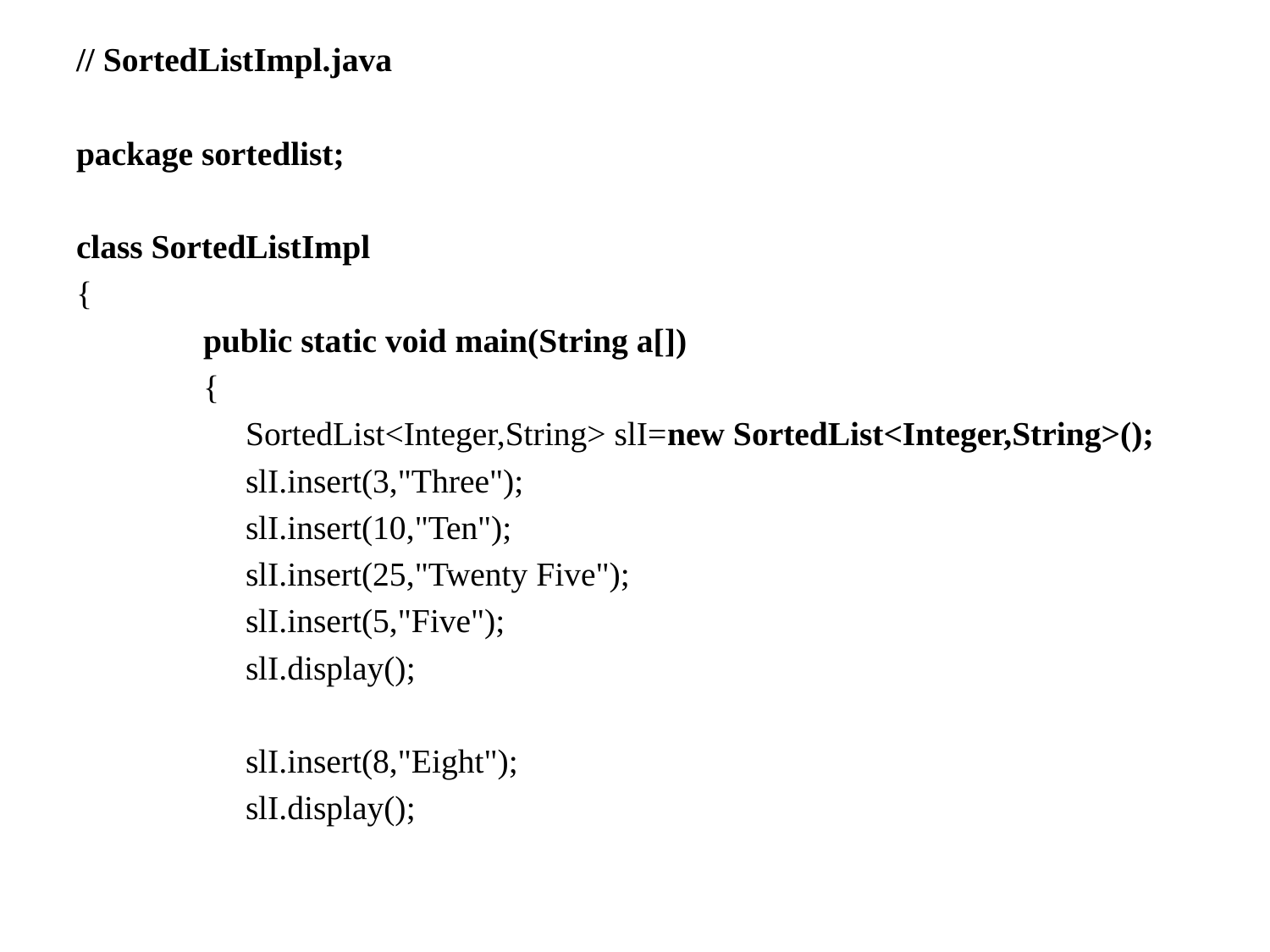

// SortedListImpl.java

package sortedlist;

class SortedListImpl
{
	public static void main(String a[])
	{
	     SortedList<Integer,String> slI=new SortedList<Integer,String>();
	     slI.insert(3,"Three");
	     slI.insert(10,"Ten");
	     slI.insert(25,"Twenty Five");
	     slI.insert(5,"Five");
	     slI.display();

	     slI.insert(8,"Eight");
	     slI.display();